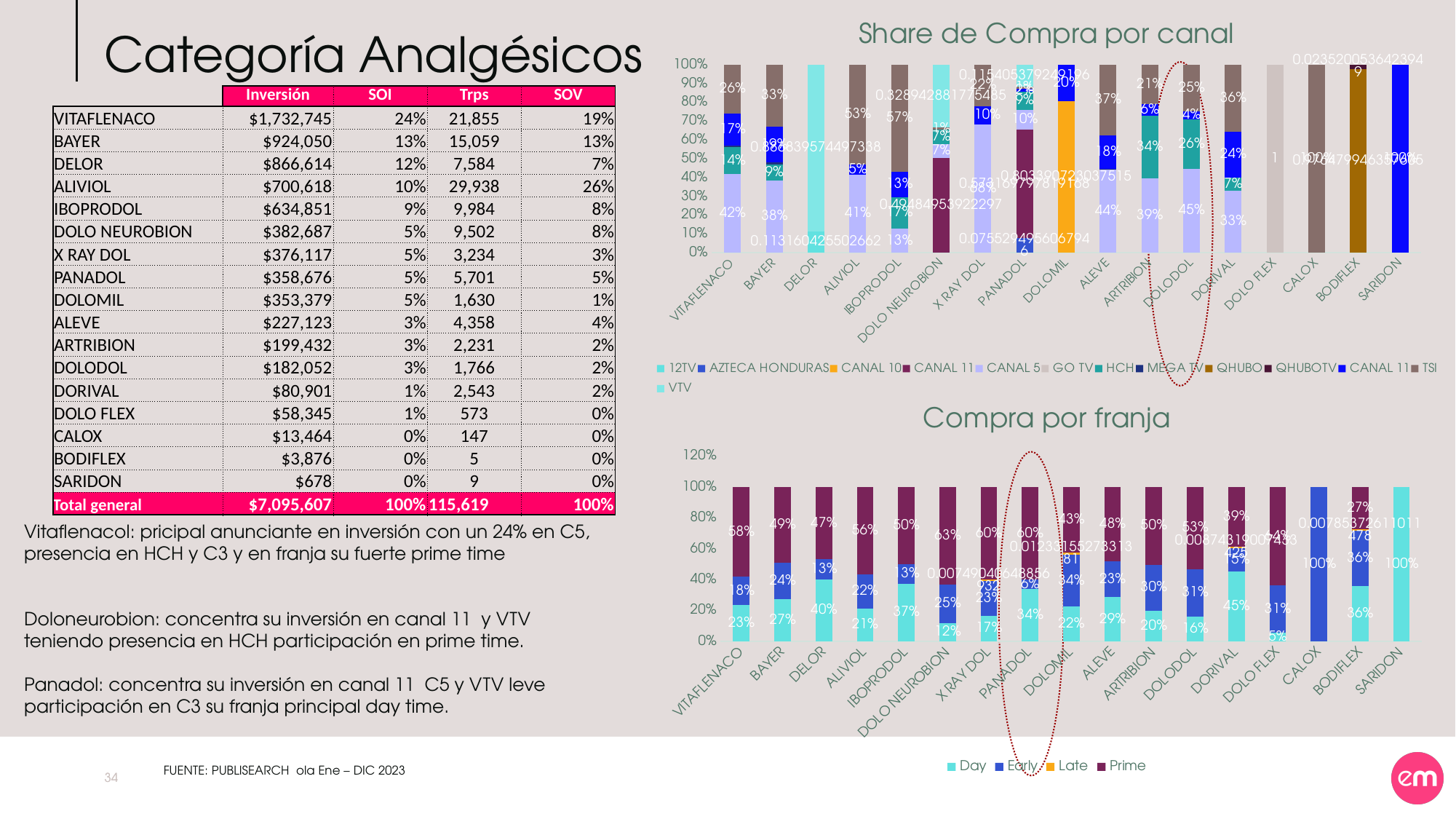

### Chart: Share de Compra por canal

| Category | 12TV | AZTECA HONDURAS | CANAL 10 | CANAL 11 | CANAL 5 | GO TV | HCH | MEGA TV | QHUBO | QHUBOTV | CANAL 11 | TSI | VTV |
|---|---|---|---|---|---|---|---|---|---|---|---|---|---|
| VITAFLENACO | None | None | None | None | 0.41658971790597965 | None | 0.14032818943341768 | 0.006667533044659572 | None | None | 0.1727628327094143 | 0.25745930379277343 | None |
| BAYER | None | None | None | None | 0.38391581276540365 | None | 0.08600664479580268 | 0.008823021220833402 | None | None | 0.19106005890662534 | 0.33014313731109307 | None |
| DELOR | 0.11316042550266184 | None | None | None | None | None | None | None | None | None | None | None | 0.8868395744973382 |
| ALIVIOL | None | None | None | None | 0.4143636676489493 | None | None | None | None | None | 0.05357412016660193 | 0.5312126394097725 | None |
| IBOPRODOL | None | None | None | None | 0.12810982425000883 | None | 0.16710815540247098 | None | None | None | 0.1337101290615085 | 0.56836175339156 | None |
| DOLO NEUROBION | None | None | None | 0.4948495392229704 | 0.07352635250879568 | None | 0.0748694361225466 | None | None | None | None | 0.012064337153474509 | 0.328942881775485 |
| X RAY DOL | None | None | None | None | 0.6789824643786087 | None | None | None | None | None | 0.09766038309645236 | 0.22091008906539092 | None |
| PANADOL | None | 0.07552949560679457 | None | 0.5731697978191682 | 0.10444440251445485 | None | 0.09381315313406763 | None | None | None | 0.016726483889181704 | 0.01241901570483418 | 0.11540537924919644 |
| DOLOMIL | None | None | 0.8033907230375146 | None | None | None | None | None | None | None | 0.1953083266219057 | None | None |
| ALEVE | None | None | None | None | 0.44062212281638063 | None | None | 0.005381090001203703 | None | None | 0.1787131121496847 | 0.3748697823573985 | None |
| ARTRIBION | None | None | None | None | 0.39318818659537125 | None | 0.33519364437780436 | None | None | None | 0.06247990940338533 | 0.20913825962343904 | None |
| DOLODOL | None | None | None | None | 0.44626781622728035 | None | 0.26199957637534926 | None | None | None | 0.043400467516173394 | 0.248332139881197 | None |
| DORIVAL | None | None | None | None | 0.32949511902288026 | None | 0.06976718617672223 | None | None | None | 0.2437761250383787 | 0.35696156976201876 | None |
| DOLO FLEX | None | None | None | None | None | 1.0 | None | None | None | None | None | None | None |
| CALOX | None | None | None | None | None | None | None | None | None | None | None | 1.0 | None |
| BODIFLEX | None | None | None | None | None | None | None | None | 0.976479946357605 | 0.02352005364239491 | None | None | None |
| SARIDON | None | None | None | None | None | None | None | None | None | None | 1.0 | None | None |
# Categoría Analgésicos
|  | Inversión | SOI | Trps | SOV |
| --- | --- | --- | --- | --- |
| VITAFLENACO | $1,732,745 | 24% | 21,855 | 19% |
| BAYER | $924,050 | 13% | 15,059 | 13% |
| DELOR | $866,614 | 12% | 7,584 | 7% |
| ALIVIOL | $700,618 | 10% | 29,938 | 26% |
| IBOPRODOL | $634,851 | 9% | 9,984 | 8% |
| DOLO NEUROBION | $382,687 | 5% | 9,502 | 8% |
| X RAY DOL | $376,117 | 5% | 3,234 | 3% |
| PANADOL | $358,676 | 5% | 5,701 | 5% |
| DOLOMIL | $353,379 | 5% | 1,630 | 1% |
| ALEVE | $227,123 | 3% | 4,358 | 4% |
| ARTRIBION | $199,432 | 3% | 2,231 | 2% |
| DOLODOL | $182,052 | 3% | 1,766 | 2% |
| DORIVAL | $80,901 | 1% | 2,543 | 2% |
| DOLO FLEX | $58,345 | 1% | 573 | 0% |
| CALOX | $13,464 | 0% | 147 | 0% |
| BODIFLEX | $3,876 | 0% | 5 | 0% |
| SARIDON | $678 | 0% | 9 | 0% |
| Total general | $7,095,607 | 100% | 115,619 | 100% |

### Chart: Compra por franja

| Category | Day | Early | Late | Prime |
|---|---|---|---|---|
| VITAFLENACO | 0.233467432144944 | 0.18408606867982513 | None | 0.5817144995852617 |
| BAYER | 0.2707807372126473 | 0.23679490224609365 | None | 0.49190578723498757 |
| DELOR | 0.40066537652501194 | 0.12983004094738004 | None | 0.469504582527608 |
| ALIVIOL | 0.2134859019718569 | 0.22225803519302378 | None | 0.5642560628351192 |
| IBOPRODOL | 0.3730441837187468 | 0.12816046811072845 | None | 0.49832817373886157 |
| DOLO NEUROBION | 0.11916921177399135 | 0.2489692769883929 | None | 0.6305927309234822 |
| X RAY DOL | 0.16521035906904066 | 0.22595680826570047 | 0.007490406488569318 | 0.6013424261766896 |
| PANADOL | 0.3367898202709219 | 0.06237941671872381 | None | 0.59949402979244 |
| DOLOMIL | 0.22418672051034094 | 0.33680611830630997 | 0.012331552733138127 | 0.4266756084502109 |
| ALEVE | 0.2872660355386117 | 0.23011998433968833 | None | 0.48261398012170004 |
| ARTRIBION | 0.19906156980145712 | 0.29604432212941245 | None | 0.5048941080691304 |
| DOLODOL | 0.15804215366914084 | 0.31091803228983933 | None | 0.5310398140410197 |
| DORIVAL | 0.453518927075209 | 0.15189374765888344 | 0.00874319007433425 | 0.38584413519157335 |
| DOLO FLEX | 0.05486335975165286 | 0.3072018513496716 | None | 0.6379347888986756 |
| CALOX | None | 1.0 | None | 0.0 |
| BODIFLEX | 0.35603558365853694 | 0.36127140106527994 | 0.007853726110114784 | 0.2748392891660683 |
| SARIDON | 1.0 | None | None | None |
Vitaflenacol: pricipal anunciante en inversión con un 24% en C5, presencia en HCH y C3 y en franja su fuerte prime time

Doloneurobion: concentra su inversión en canal 11  y VTV teniendo presencia en HCH participación en prime time.

Panadol: concentra su inversión en canal 11  C5 y VTV leve participación en C3 su franja principal day time.

FUENTE: PUBLISEARCH  ola Ene – DIC 2023

34
34